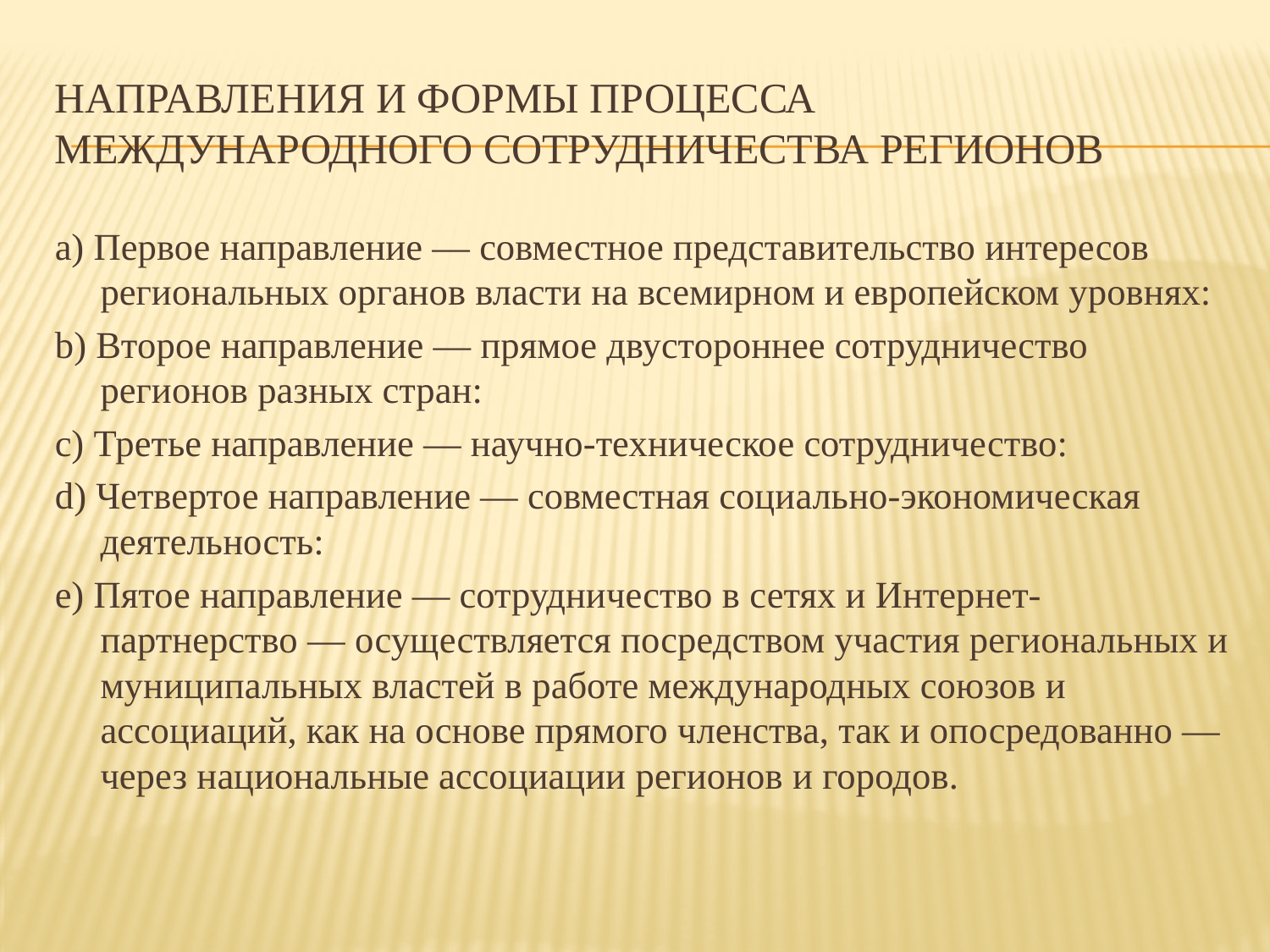

# Направления и формы процесса международного сотрудничества регионов
a) Первое направление — совместное представительство интересов региональных органов власти на всемирном и европейском уровнях:
b) Второе направление — прямое двустороннее сотрудничество регионов разных стран:
c) Третье направление — научно-техническое сотрудничество:
d) Четвертое направление — совместная социально-экономическая деятельность:
e) Пятое направление — сотрудничество в сетях и Интернет-партнерство — осуществляется посредством участия региональных и муниципальных властей в работе международных союзов и ассоциаций, как на основе прямого членства, так и опосредованно — через национальные ассоциации регионов и городов.